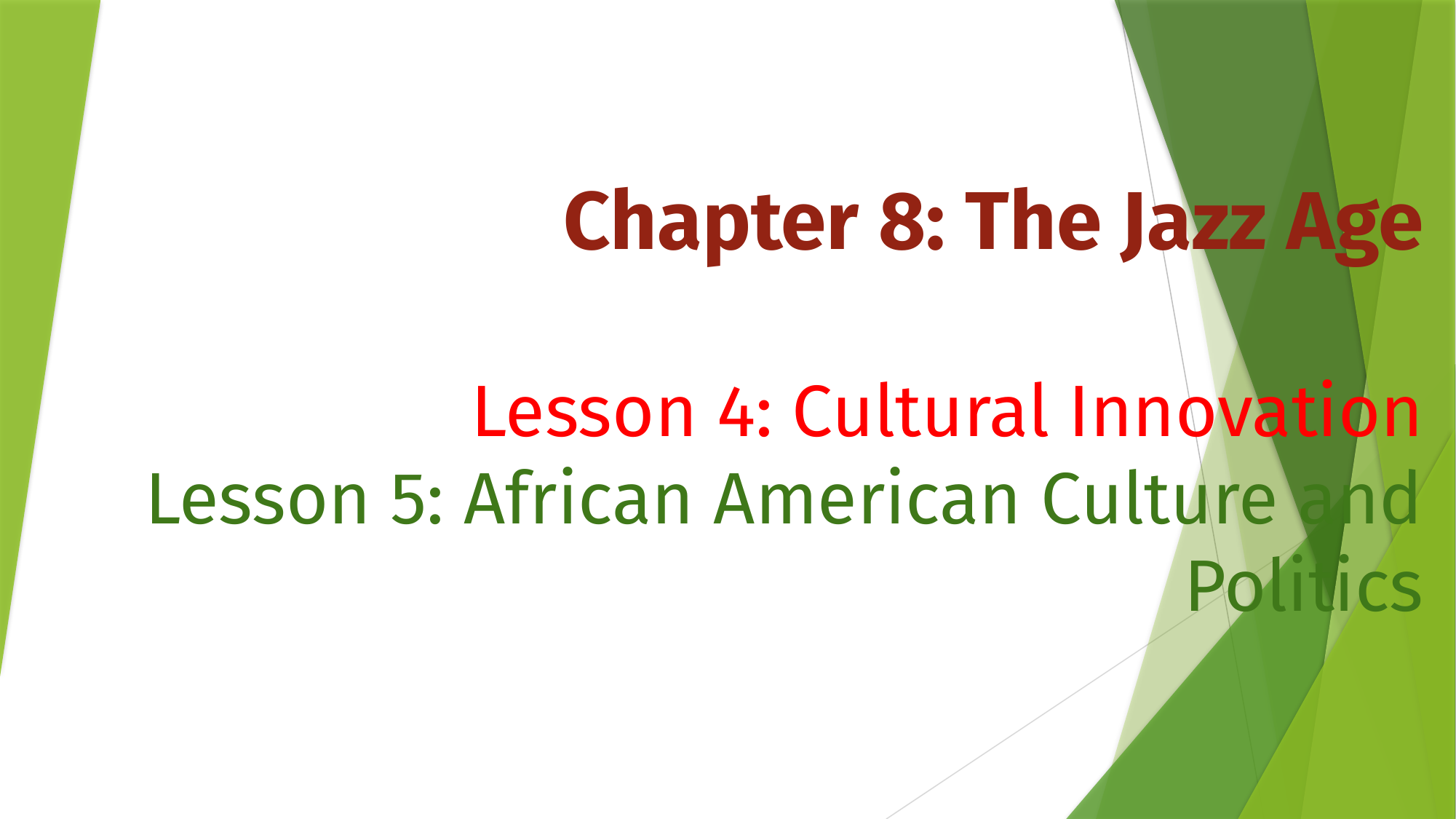

# Chapter 8: The Jazz Age Lesson 4: Cultural Innovation Lesson 5: African American Culture and Politics